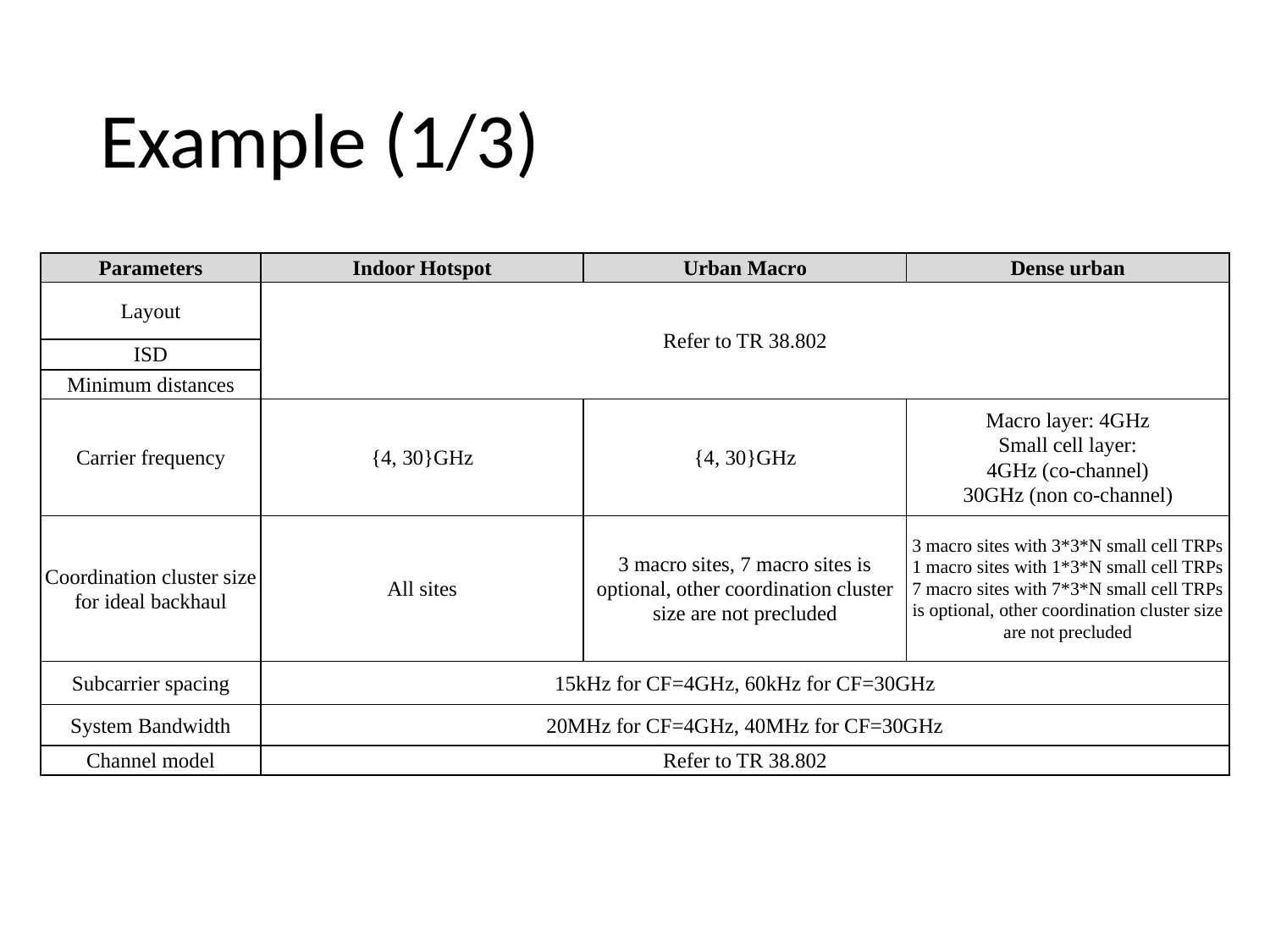

# Example (1/3)
| Parameters | Indoor Hotspot | Urban Macro | Dense urban |
| --- | --- | --- | --- |
| Layout | Refer to TR 38.802 |  |  |
| ISD |  |  |  |
| Minimum distances |  |  |  |
| Carrier frequency | {4, 30}GHz | {4, 30}GHz | Macro layer: 4GHz Small cell layer: 4GHz (co-channel) 30GHz (non co-channel) |
| Coordination cluster size for ideal backhaul | All sites | 3 macro sites, 7 macro sites is optional, other coordination cluster size are not precluded | 3 macro sites with 3\*3\*N small cell TRPs 1 macro sites with 1\*3\*N small cell TRPs 7 macro sites with 7\*3\*N small cell TRPs is optional, other coordination cluster size are not precluded |
| Subcarrier spacing | 15kHz for CF=4GHz, 60kHz for CF=30GHz |  |  |
| System Bandwidth | 20MHz for CF=4GHz, 40MHz for CF=30GHz |  |  |
| Channel model | Refer to TR 38.802 |  |  |